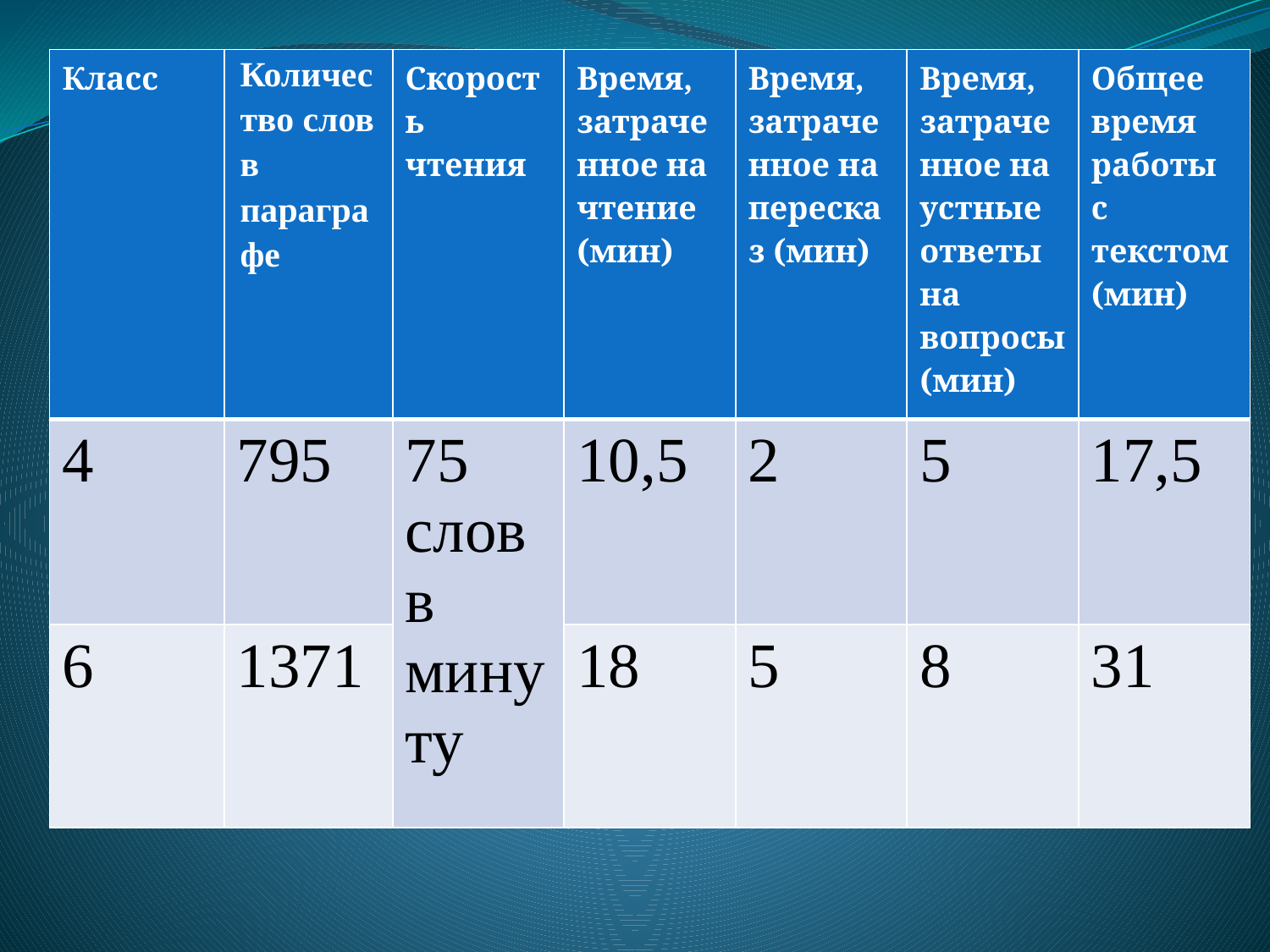

| Класс | Количество слов в параграфе | Скорость чтения | Время, затраченное на чтение (мин) | Время, затраченное на пересказ (мин) | Время, затраченное на устные ответы на вопросы (мин) | Общее время работы с текстом (мин) |
| --- | --- | --- | --- | --- | --- | --- |
| 4 | 795 | 75 слов в минуту | 10,5 | 2 | 5 | 17,5 |
| 6 | 1371 |  | 18 | 5 | 8 | 31 |
#